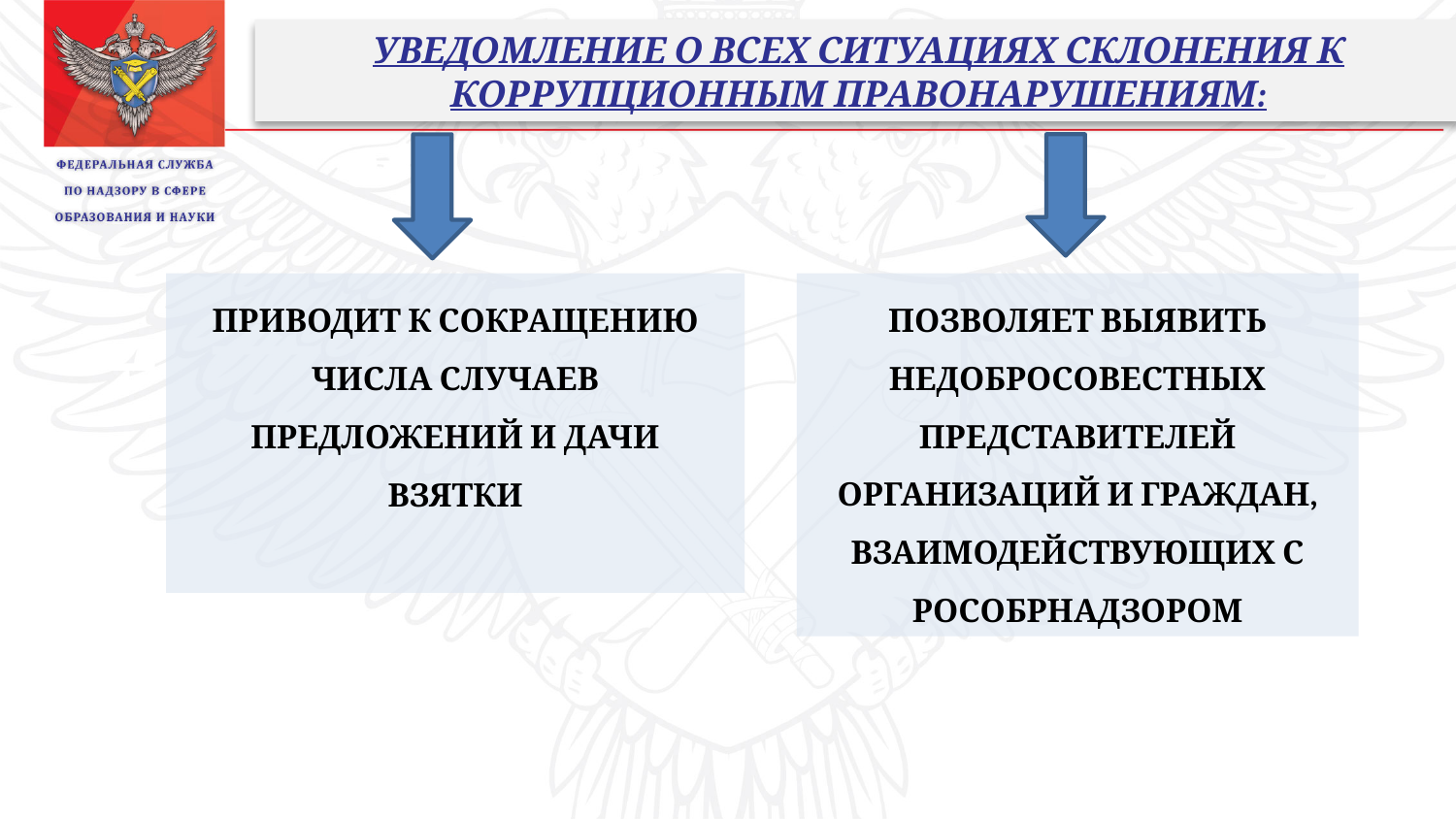

УВЕДОМЛЕНИЕ О ВСЕХ СИТУАЦИЯХ СКЛОНЕНИЯ К КОРРУПЦИОННЫМ ПРАВОНАРУШЕНИЯМ:

ПОЗВОЛЯЕТ ВЫЯВИТЬ НЕДОБРОСОВЕСТНЫХ ПРЕДСТАВИТЕЛЕЙ ОРГАНИЗАЦИЙ И ГРАЖДАН, ВЗАИМОДЕЙСТВУЮЩИХ С РОСОБРНАДЗОРОМ
ПРИВОДИТ К СОКРАЩЕНИЮ ЧИСЛА СЛУЧАЕВ ПРЕДЛОЖЕНИЙ И ДАЧИ ВЗЯТКИ